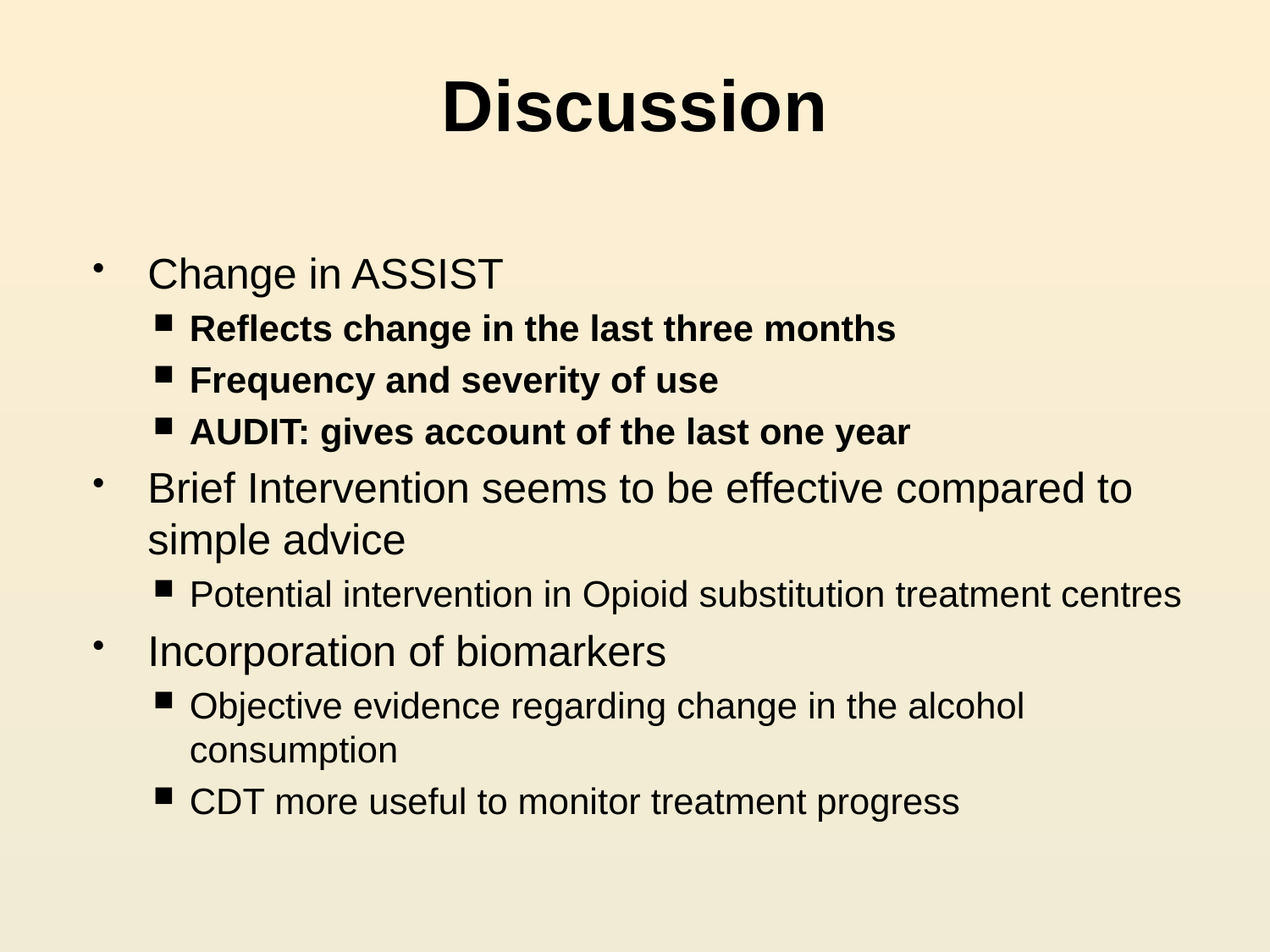

Discussion

Change in ASSIST
Reflects change in the last three months
Frequency and severity of use
AUDIT: gives account of the last one year
Brief Intervention seems to be effective compared to simple advice
Potential intervention in Opioid substitution treatment centres
Incorporation of biomarkers
Objective evidence regarding change in the alcohol consumption
CDT more useful to monitor treatment progress